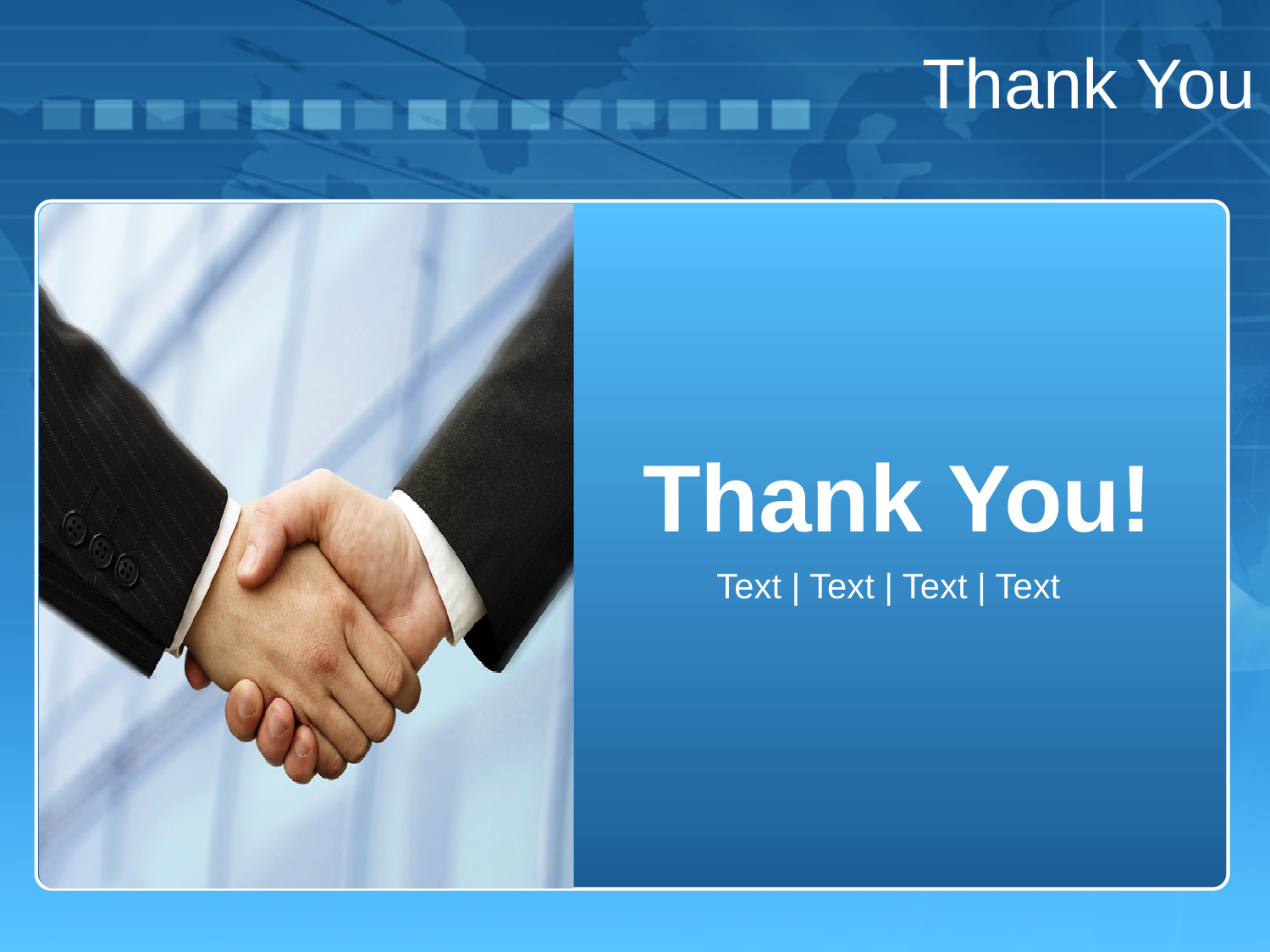

Thank You

Thank You!
Text | Text | Text | Text